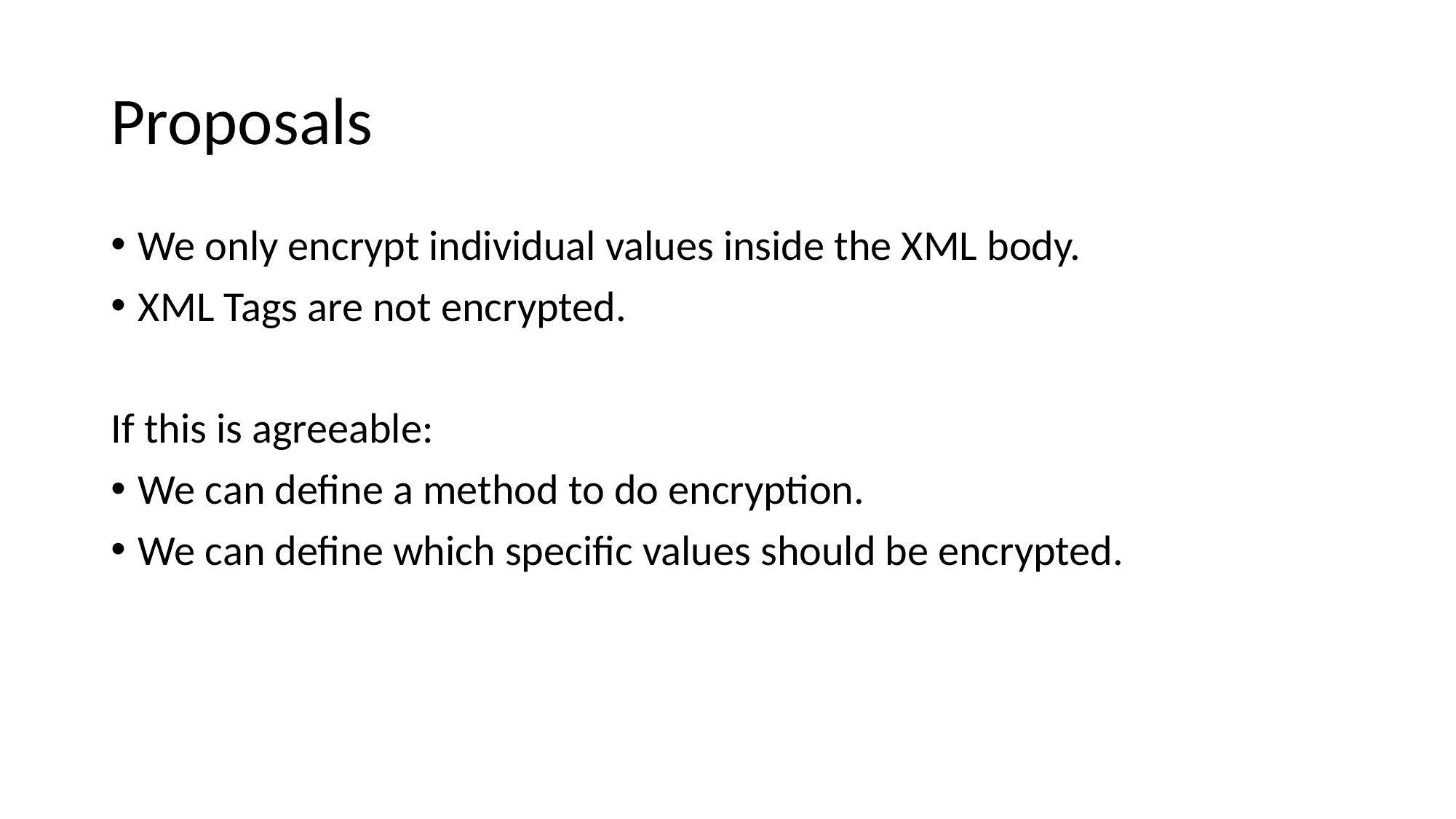

# Proposals
We only encrypt individual values inside the XML body.
XML Tags are not encrypted.

If this is agreeable:
We can define a method to do encryption.
We can define which specific values should be encrypted.